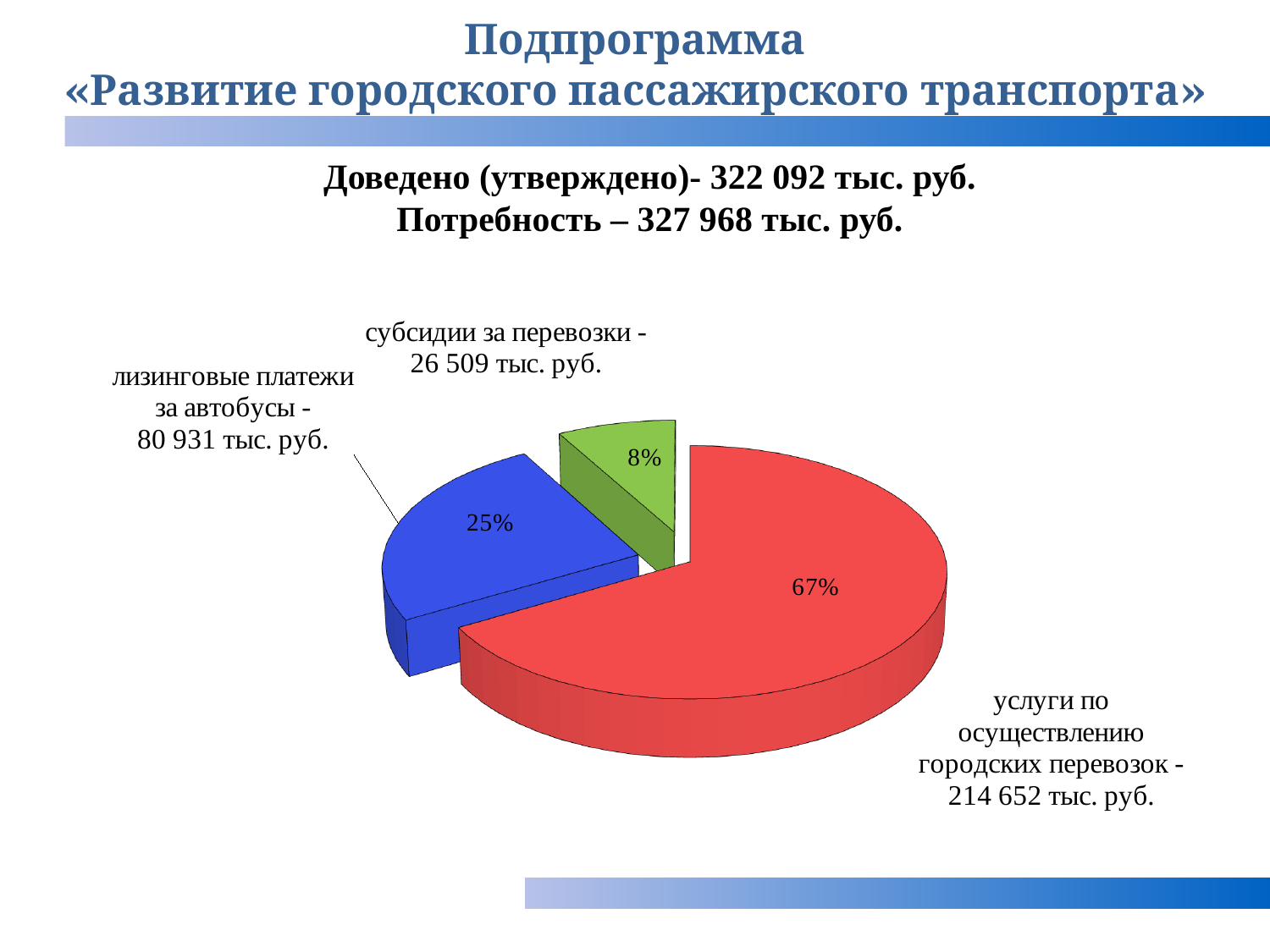

Подпрограмма
«Развитие городского пассажирского транспорта»

Доведено (утверждено)- 322 092 тыс. руб.
Потребность – 327 968 тыс. руб.

[unsupported chart]